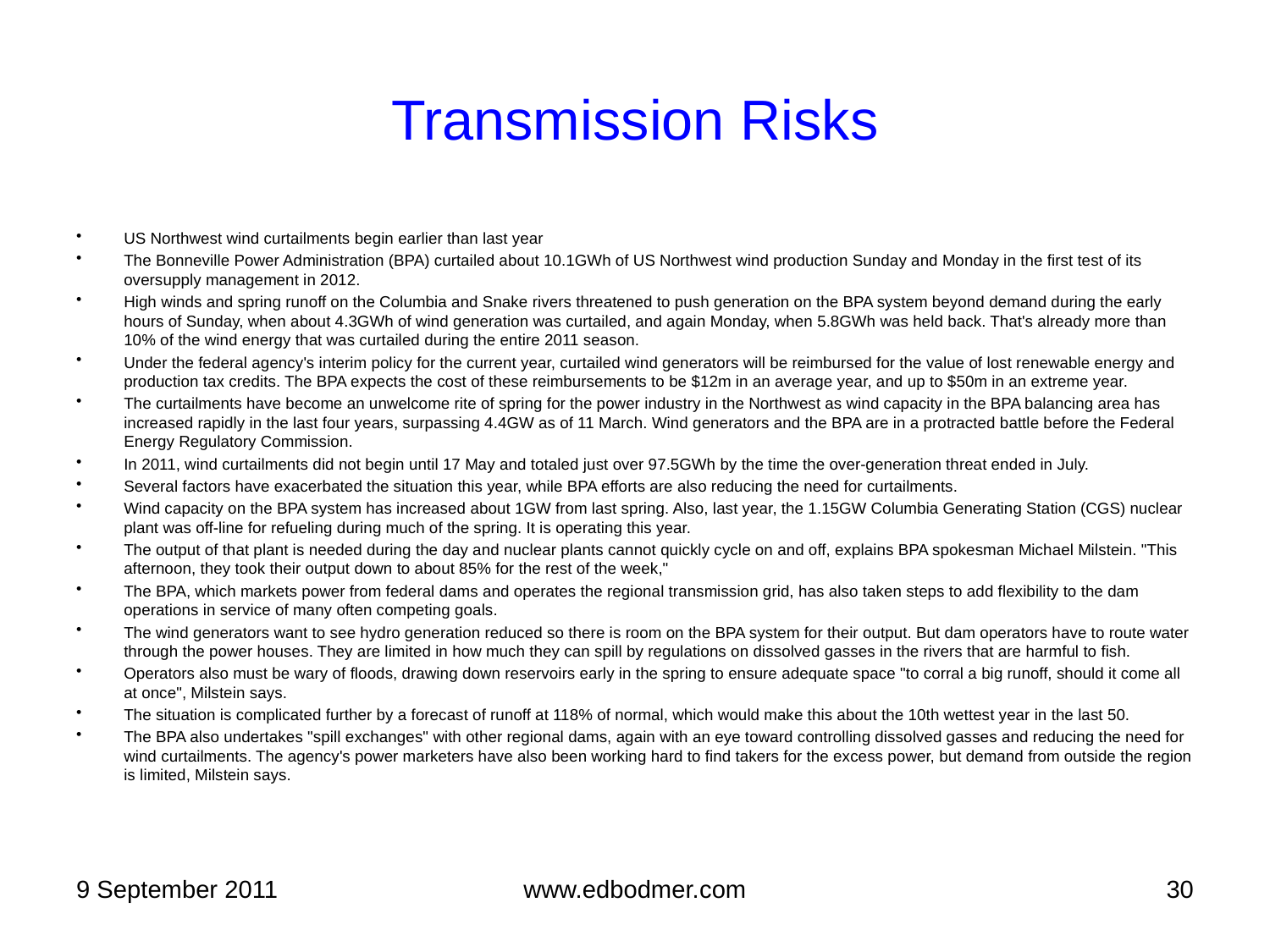

# Transmission Risks
US Northwest wind curtailments begin earlier than last year
The Bonneville Power Administration (BPA) curtailed about 10.1GWh of US Northwest wind production Sunday and Monday in the first test of its oversupply management in 2012.
High winds and spring runoff on the Columbia and Snake rivers threatened to push generation on the BPA system beyond demand during the early hours of Sunday, when about 4.3GWh of wind generation was curtailed, and again Monday, when 5.8GWh was held back. That's already more than 10% of the wind energy that was curtailed during the entire 2011 season.
Under the federal agency's interim policy for the current year, curtailed wind generators will be reimbursed for the value of lost renewable energy and production tax credits. The BPA expects the cost of these reimbursements to be $12m in an average year, and up to $50m in an extreme year.
The curtailments have become an unwelcome rite of spring for the power industry in the Northwest as wind capacity in the BPA balancing area has increased rapidly in the last four years, surpassing 4.4GW as of 11 March. Wind generators and the BPA are in a protracted battle before the Federal Energy Regulatory Commission.
In 2011, wind curtailments did not begin until 17 May and totaled just over 97.5GWh by the time the over-generation threat ended in July.
Several factors have exacerbated the situation this year, while BPA efforts are also reducing the need for curtailments.
Wind capacity on the BPA system has increased about 1GW from last spring. Also, last year, the 1.15GW Columbia Generating Station (CGS) nuclear plant was off-line for refueling during much of the spring. It is operating this year.
The output of that plant is needed during the day and nuclear plants cannot quickly cycle on and off, explains BPA spokesman Michael Milstein. "This afternoon, they took their output down to about 85% for the rest of the week,"
The BPA, which markets power from federal dams and operates the regional transmission grid, has also taken steps to add flexibility to the dam operations in service of many often competing goals.
The wind generators want to see hydro generation reduced so there is room on the BPA system for their output. But dam operators have to route water through the power houses. They are limited in how much they can spill by regulations on dissolved gasses in the rivers that are harmful to fish.
Operators also must be wary of floods, drawing down reservoirs early in the spring to ensure adequate space "to corral a big runoff, should it come all at once", Milstein says.
The situation is complicated further by a forecast of runoff at 118% of normal, which would make this about the 10th wettest year in the last 50.
The BPA also undertakes "spill exchanges" with other regional dams, again with an eye toward controlling dissolved gasses and reducing the need for wind curtailments. The agency's power marketers have also been working hard to find takers for the excess power, but demand from outside the region is limited, Milstein says.

9 September 2011
www.edbodmer.com
30